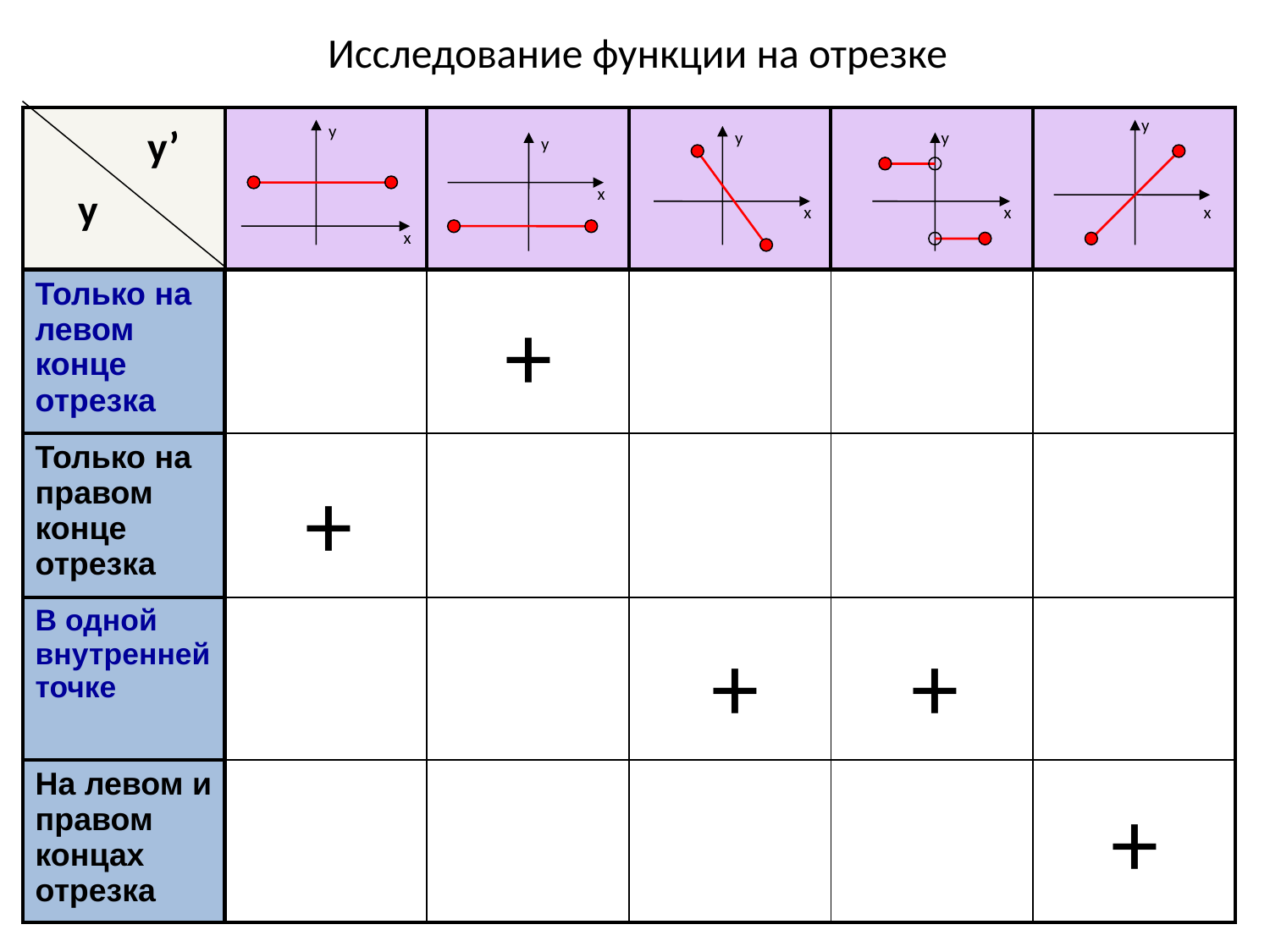

# Исследование функции на отрезке

|  |  |  |  |  |  |
| --- | --- | --- | --- | --- | --- |
| Только на левом конце отрезка |  |  |  |  |  |
| Только на правом конце отрезка |  |  |  |  |  |
| В одной внутренней точке |  |  |  |  |  |
| На левом и правом концах отрезка |  |  |  |  |  |
у
y’
у

у
у

у

у

х

х
х

х

х

+
+
+
+
+